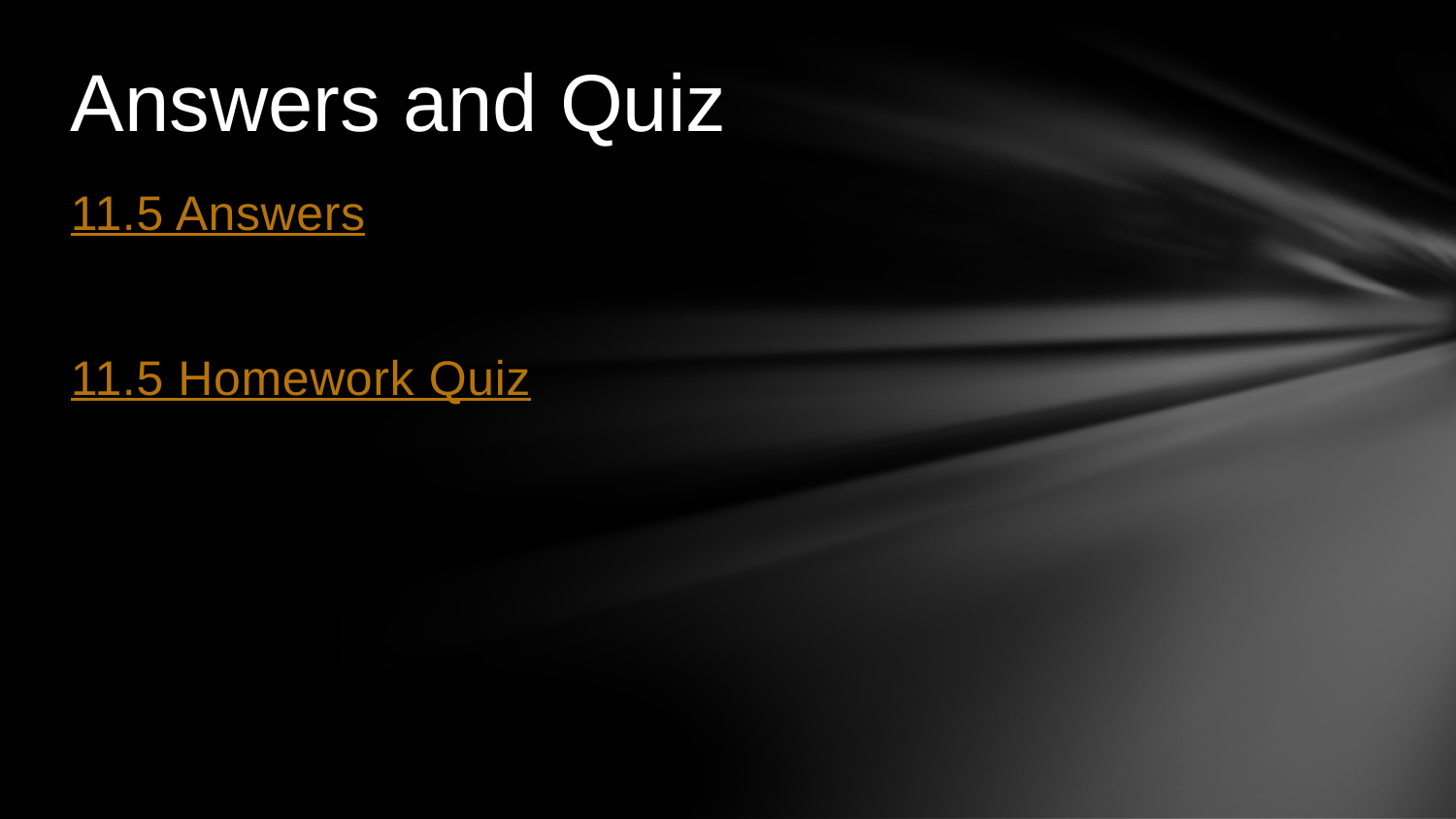

# Answers and Quiz
11.5 Answers

11.5 Homework Quiz